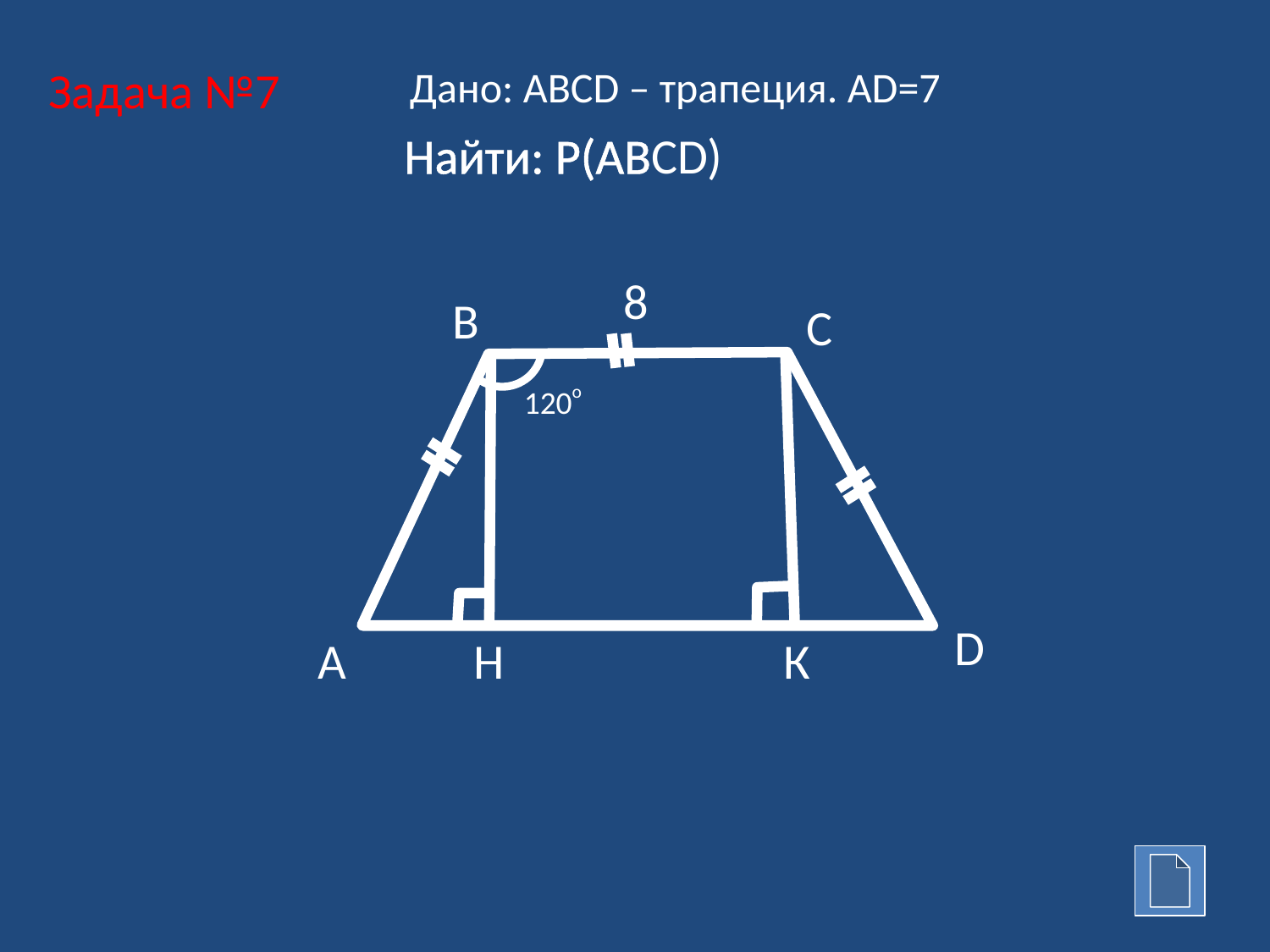

Задача №7

Дано: АВСD – трапеция. AD=7
Найти: P(ABCD)
8
В
С

К

Н
120о

D
A